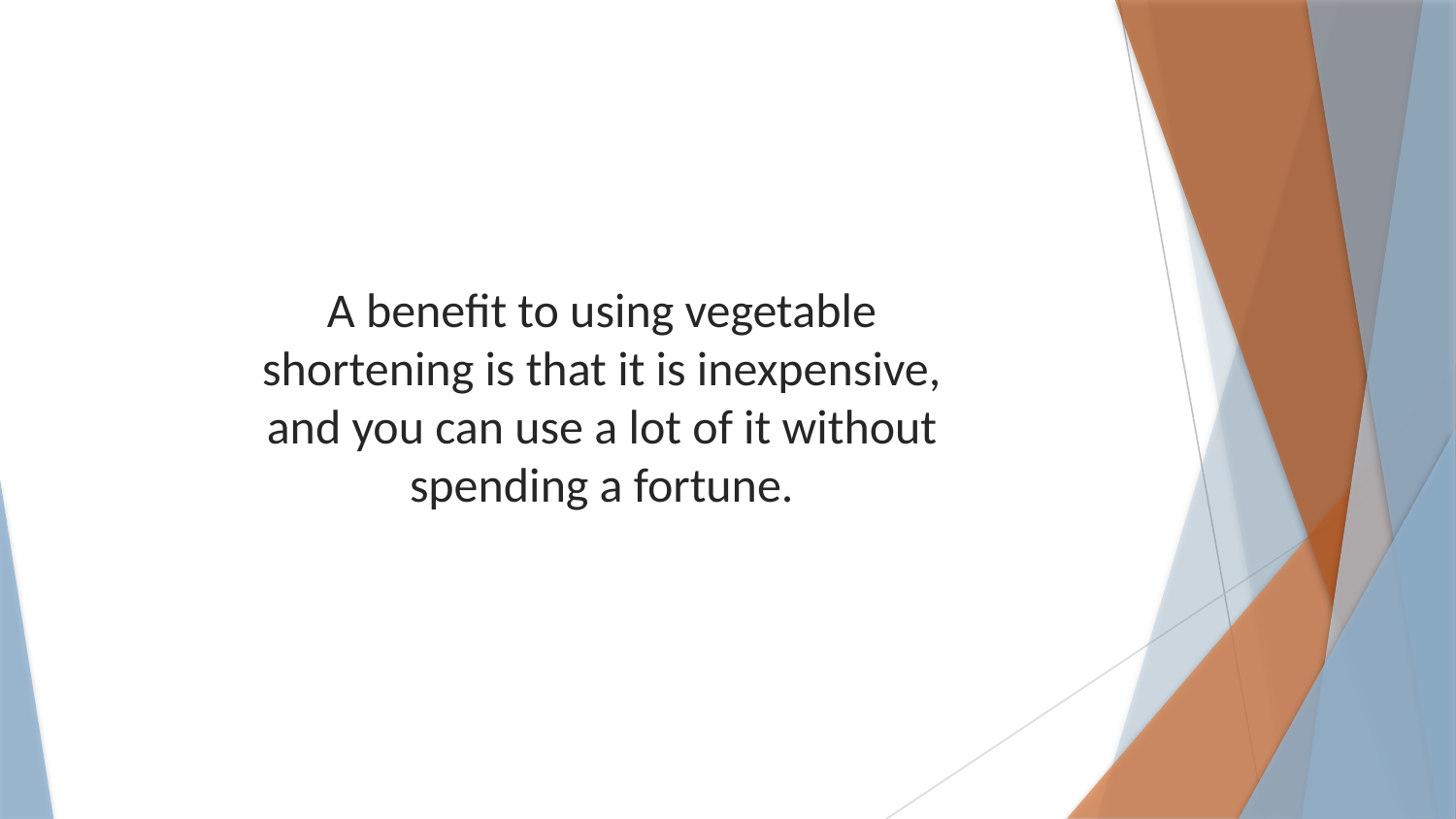

A benefit to using vegetable shortening is that it is inexpensive, and you can use a lot of it without spending a fortune.